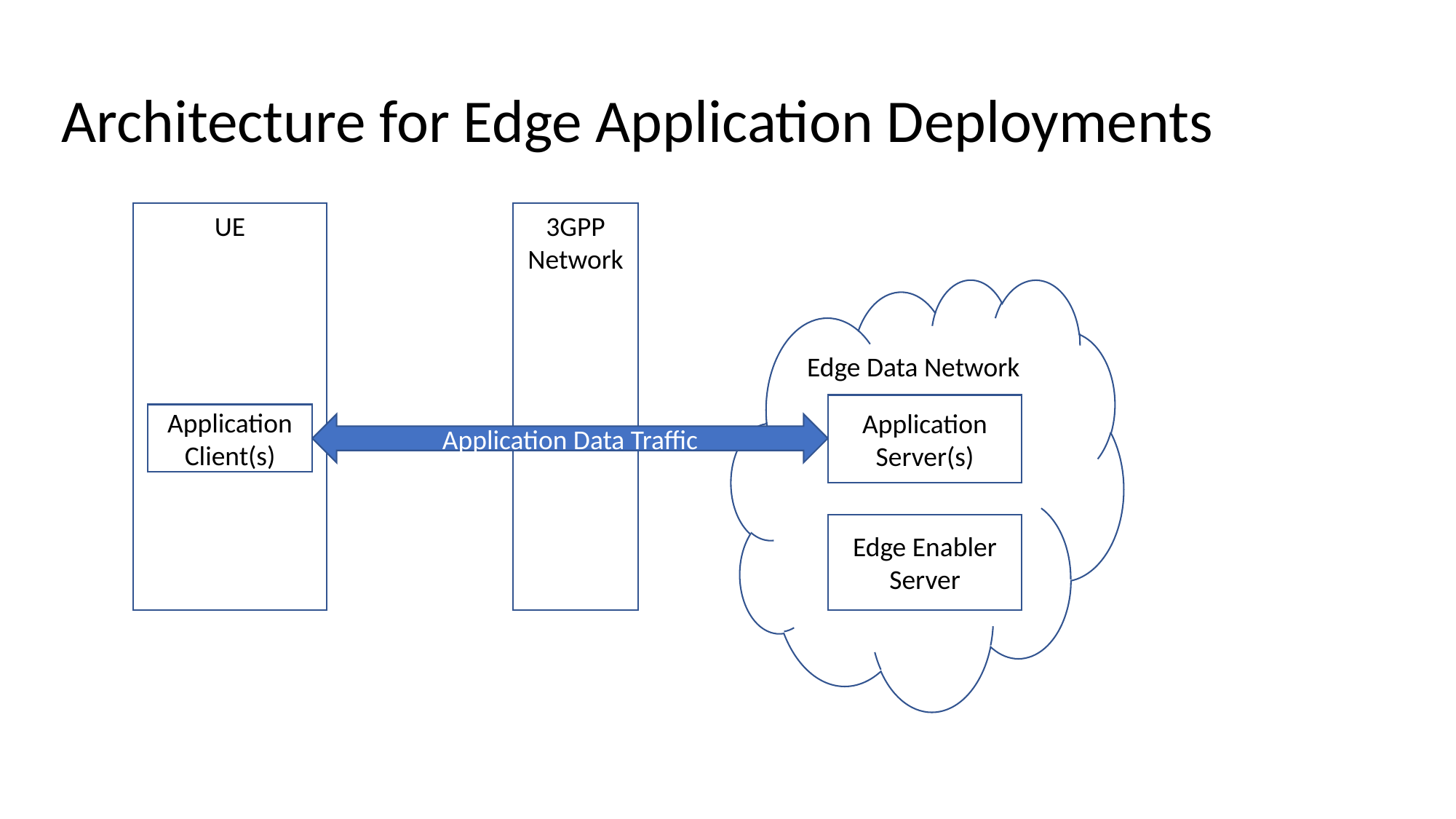

# Architecture for Edge Application Deployments
UE
3GPP
Network
Edge Data Network
Application
Server(s)
Application
Client(s)
Application Data Traffic
Edge Enabler Server